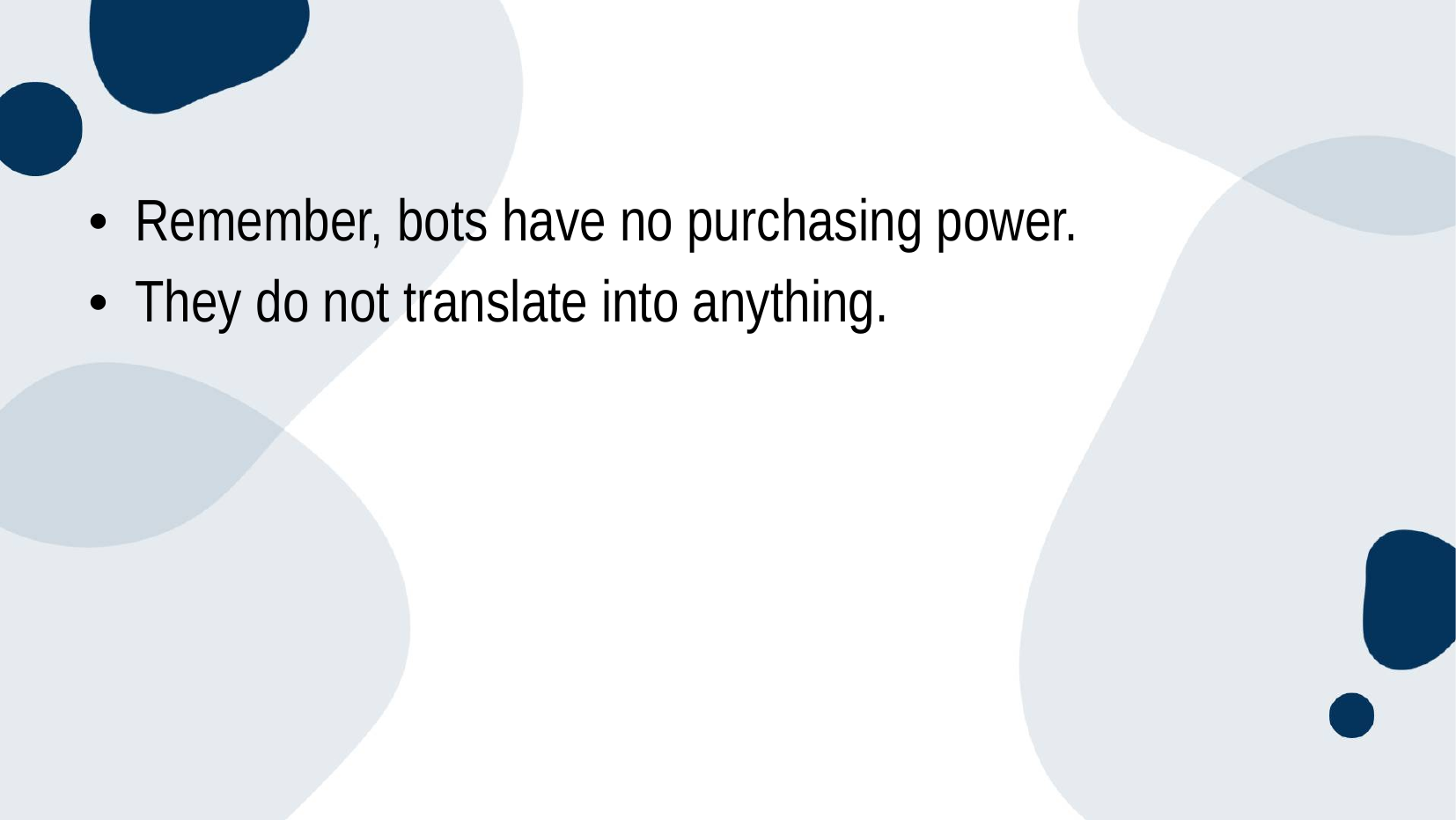

Remember, bots have no purchasing power.
They do not translate into anything.